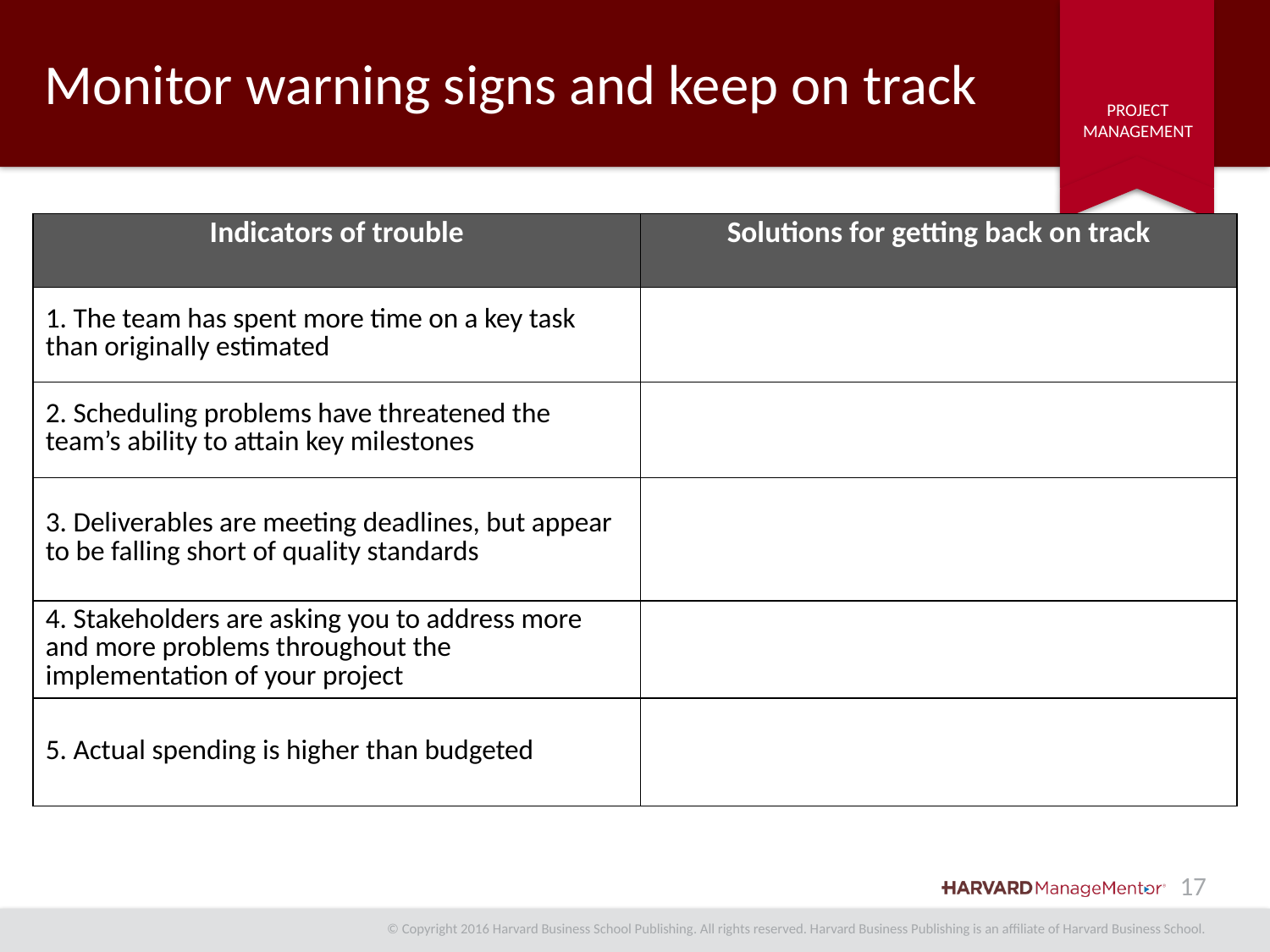

# Monitor warning signs and keep on track
| Indicators of trouble | Solutions for getting back on track |
| --- | --- |
| 1. The team has spent more time on a key task than originally estimated |  |
| 2. Scheduling problems have threatened the team’s ability to attain key milestones |  |
| 3. Deliverables are meeting deadlines, but appear to be falling short of quality standards |  |
| 4. Stakeholders are asking you to address more and more problems throughout the implementation of your project |  |
| 5. Actual spending is higher than budgeted |  |